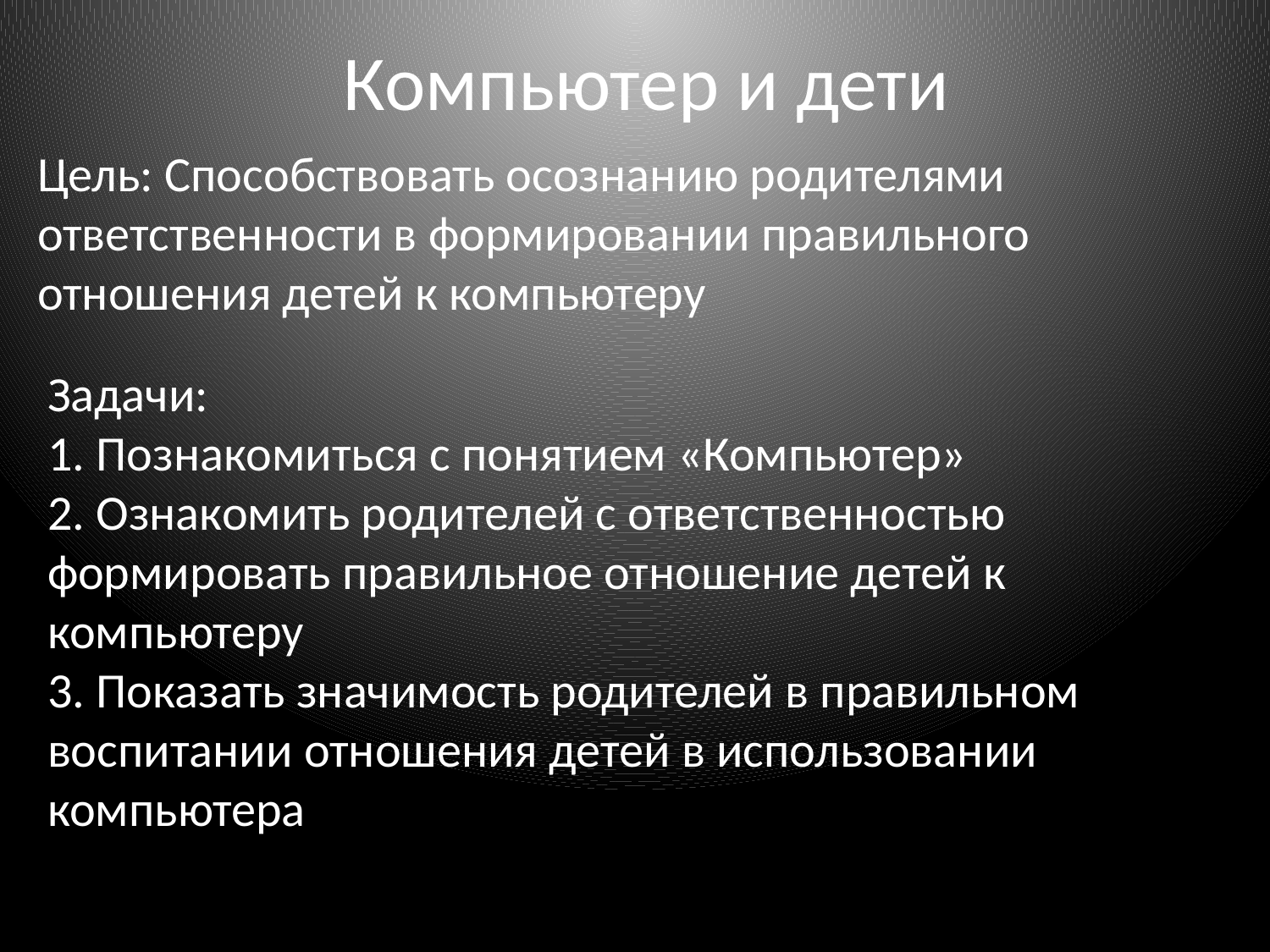

# Компьютер и дети
Цель: Способствовать осознанию родителями ответственности в формировании правильного отношения детей к компьютеру
Задачи:
1. Познакомиться с понятием «Компьютер»
2. Ознакомить родителей с ответственностью формировать правильное отношение детей к компьютеру
3. Показать значимость родителей в правильном воспитании отношения детей в использовании компьютера